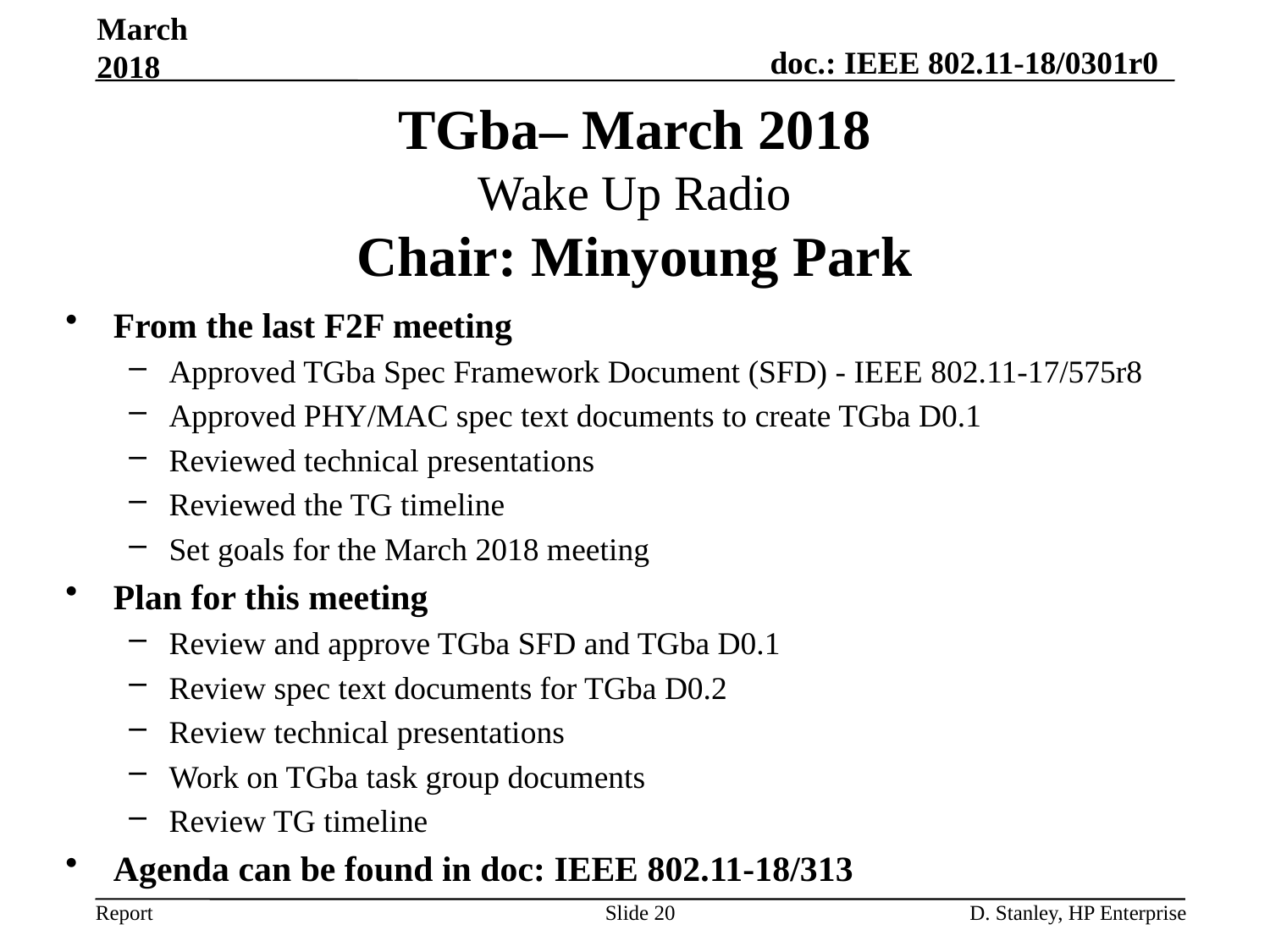

March 2018
# TGba– March 2018 Wake Up Radio Chair: Minyoung Park
From the last F2F meeting
Approved TGba Spec Framework Document (SFD) - IEEE 802.11-17/575r8
Approved PHY/MAC spec text documents to create TGba D0.1
Reviewed technical presentations
Reviewed the TG timeline
Set goals for the March 2018 meeting
Plan for this meeting
Review and approve TGba SFD and TGba D0.1
Review spec text documents for TGba D0.2
Review technical presentations
Work on TGba task group documents
Review TG timeline
Agenda can be found in doc: IEEE 802.11-18/313

Slide 20
D. Stanley, HP Enterprise